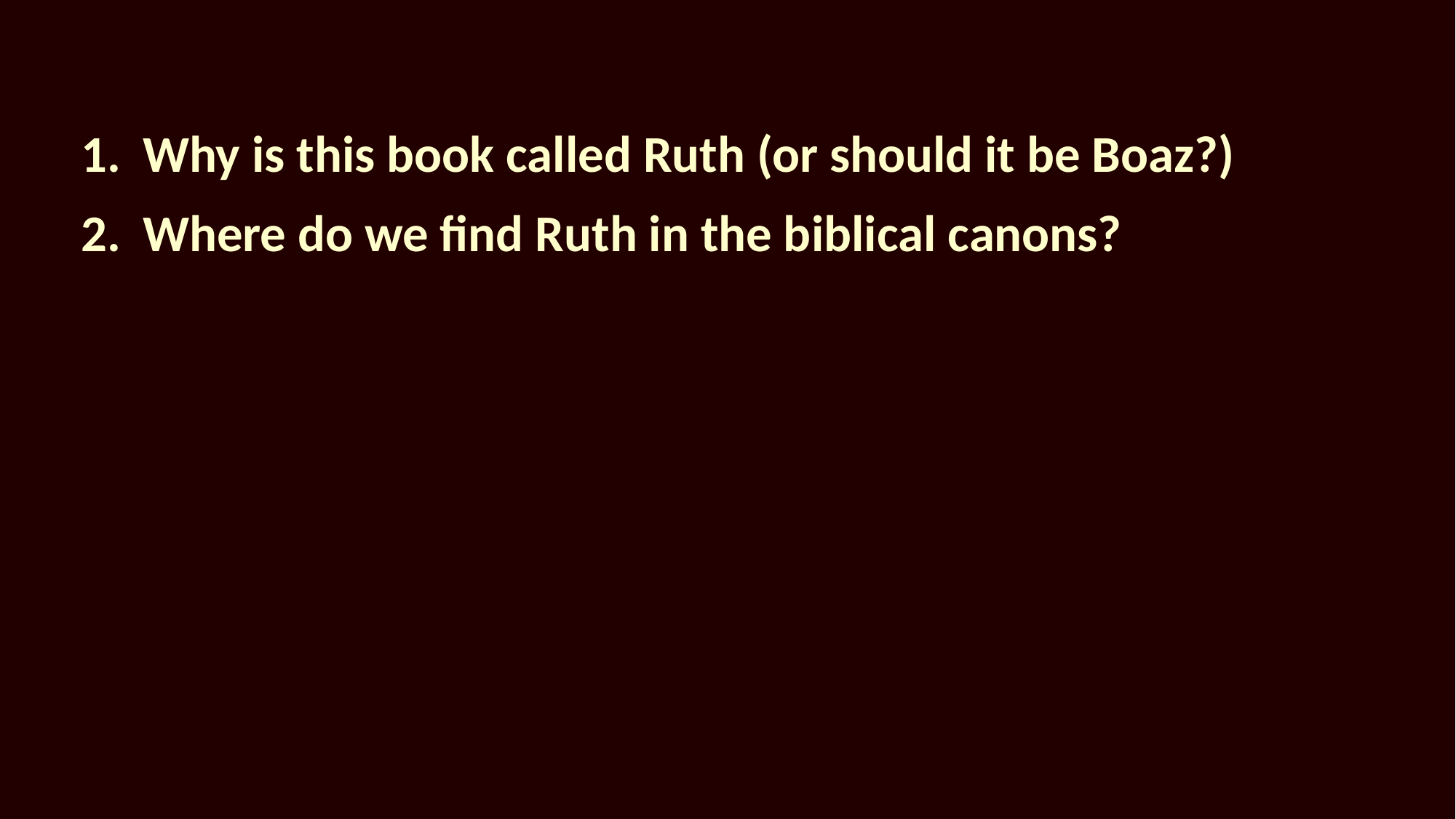

Why is this book called Ruth (or should it be Boaz?)
Where do we find Ruth in the biblical canons?